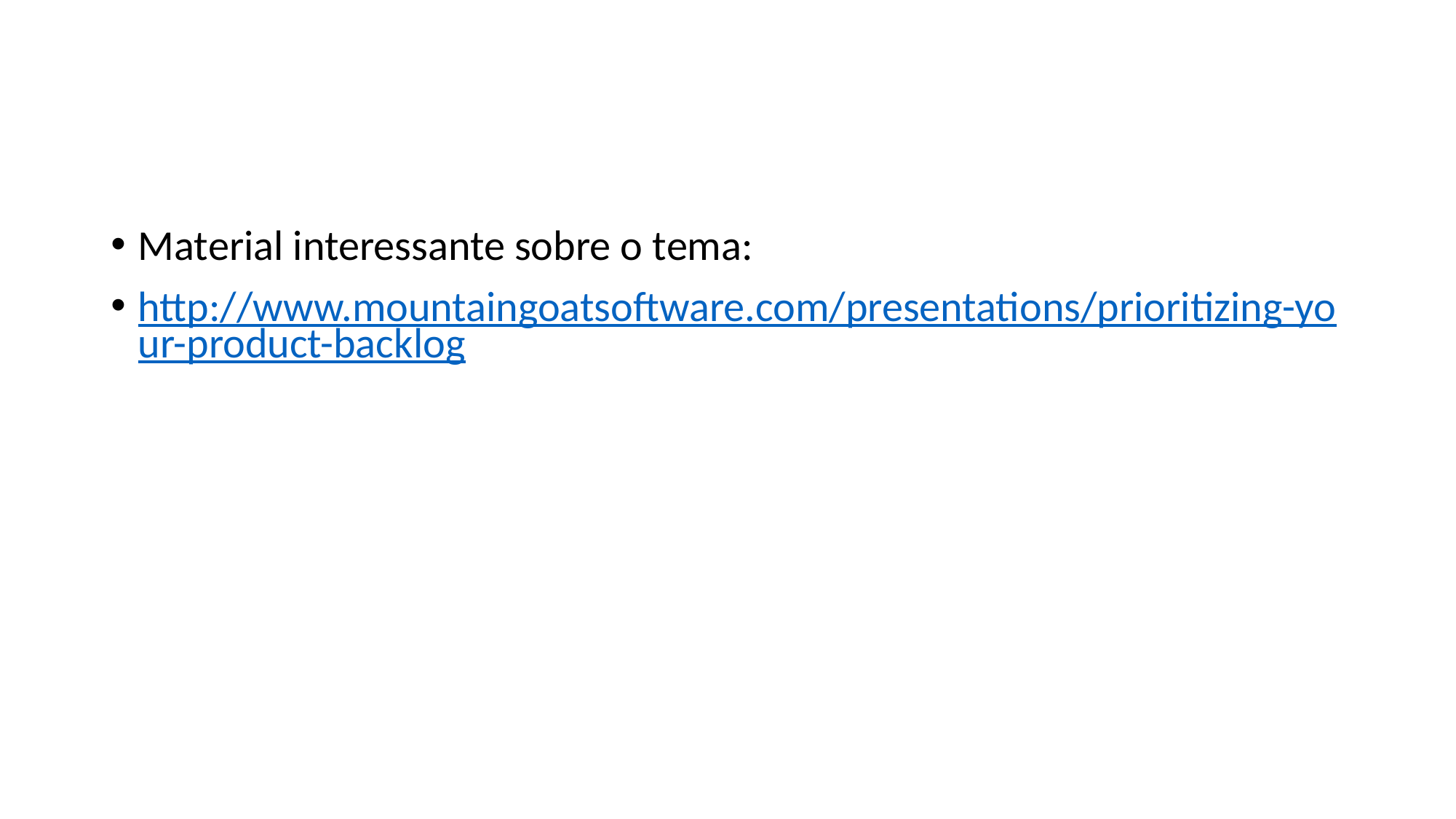

#
Material interessante sobre o tema:
http://www.mountaingoatsoftware.com/presentations/prioritizing-your-product-backlog